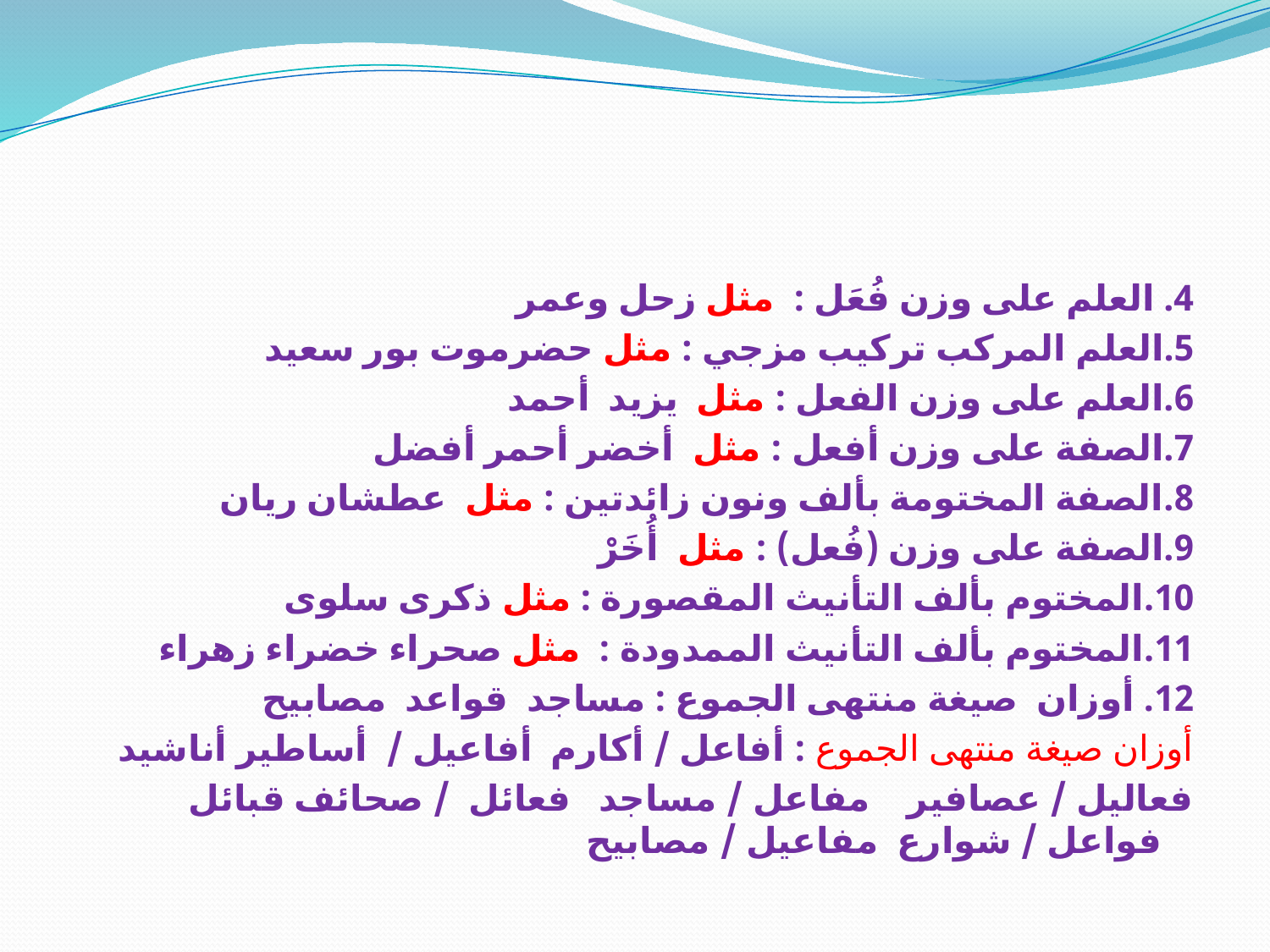

4. العلم على وزن فُعَل :  مثل زحل وعمر
5.العلم المركب تركيب مزجي : مثل حضرموت بور سعيد
6.العلم على وزن الفعل : مثل  يزيد  أحمد
7.الصفة على وزن أفعل : مثل  أخضر أحمر أفضل
8.الصفة المختومة بألف ونون زائدتين : مثل  عطشان ريان
9.الصفة على وزن (فُعل) : مثل  أُخَرْ
10.المختوم بألف التأنيث المقصورة : مثل ذكرى سلوى
11.المختوم بألف التأنيث الممدودة :  مثل صحراء خضراء زهراء
12. أوزان  صيغة منتهى الجموع : مساجد  قواعد  مصابيح
أوزان صيغة منتهى الجموع : أفاعل / أكارم  أفاعيل /  أساطير أناشيد
فعاليل / عصافير    مفاعل / مساجد   فعائل  / صحائف قبائل   فواعل / شوارع  مفاعيل / مصابيح